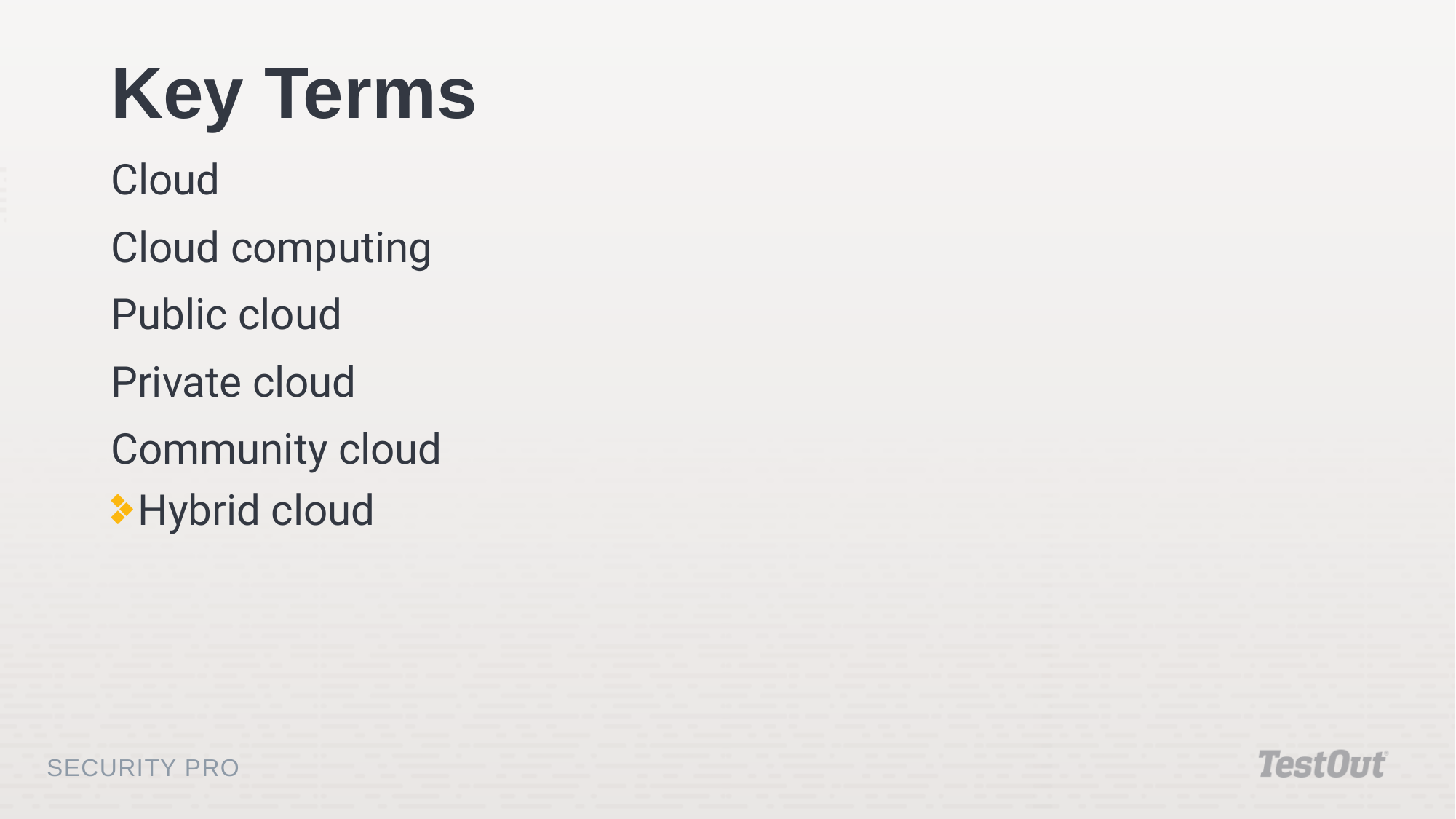

# Key Terms
Cloud
Cloud computing
Public cloud
Private cloud
Community cloud
Hybrid cloud
Security Pro